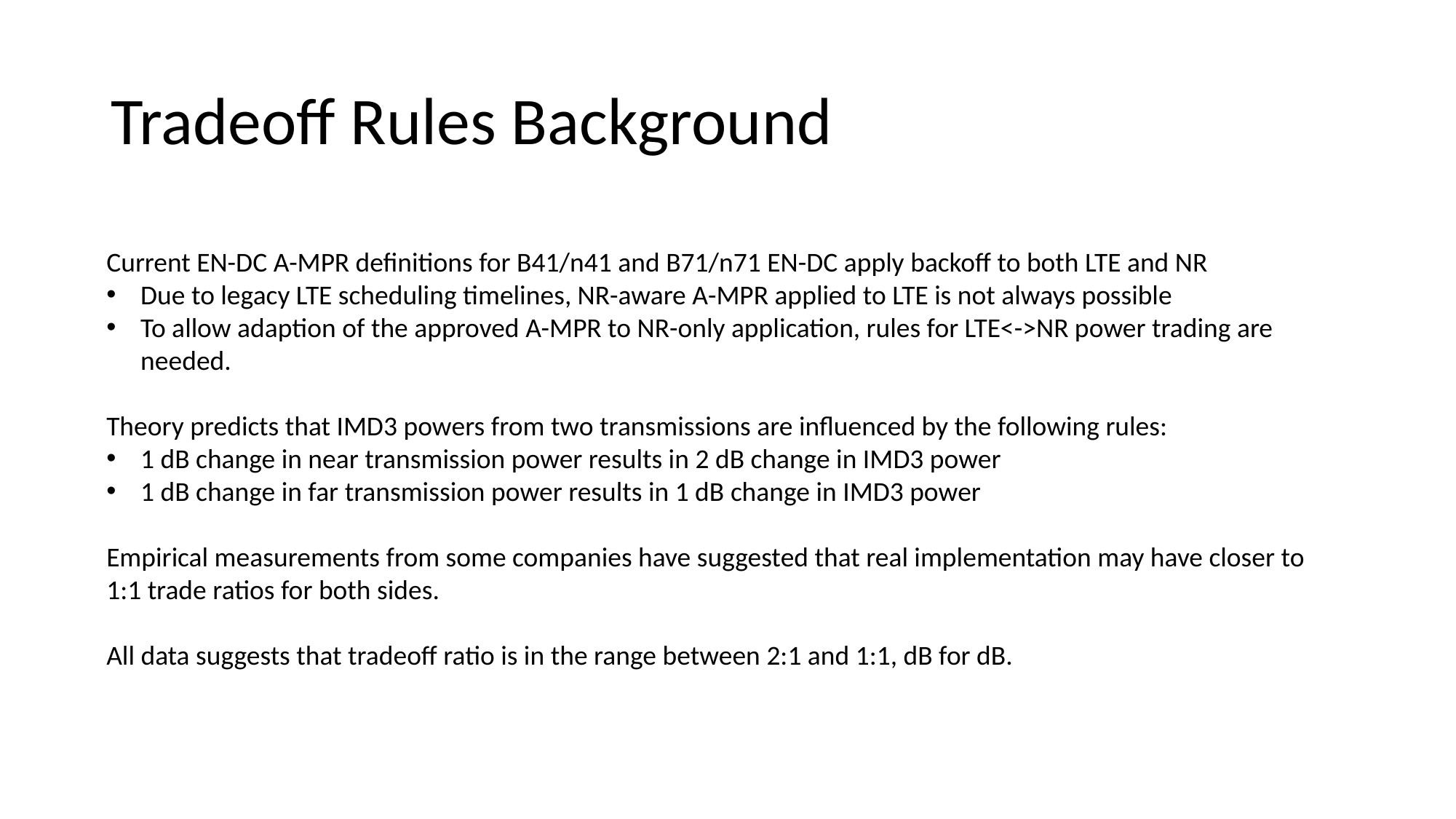

# Tradeoff Rules Background
Current EN-DC A-MPR definitions for B41/n41 and B71/n71 EN-DC apply backoff to both LTE and NR
Due to legacy LTE scheduling timelines, NR-aware A-MPR applied to LTE is not always possible
To allow adaption of the approved A-MPR to NR-only application, rules for LTE<->NR power trading are needed.

Theory predicts that IMD3 powers from two transmissions are influenced by the following rules:
1 dB change in near transmission power results in 2 dB change in IMD3 power
1 dB change in far transmission power results in 1 dB change in IMD3 power

Empirical measurements from some companies have suggested that real implementation may have closer to 1:1 trade ratios for both sides.

All data suggests that tradeoff ratio is in the range between 2:1 and 1:1, dB for dB.